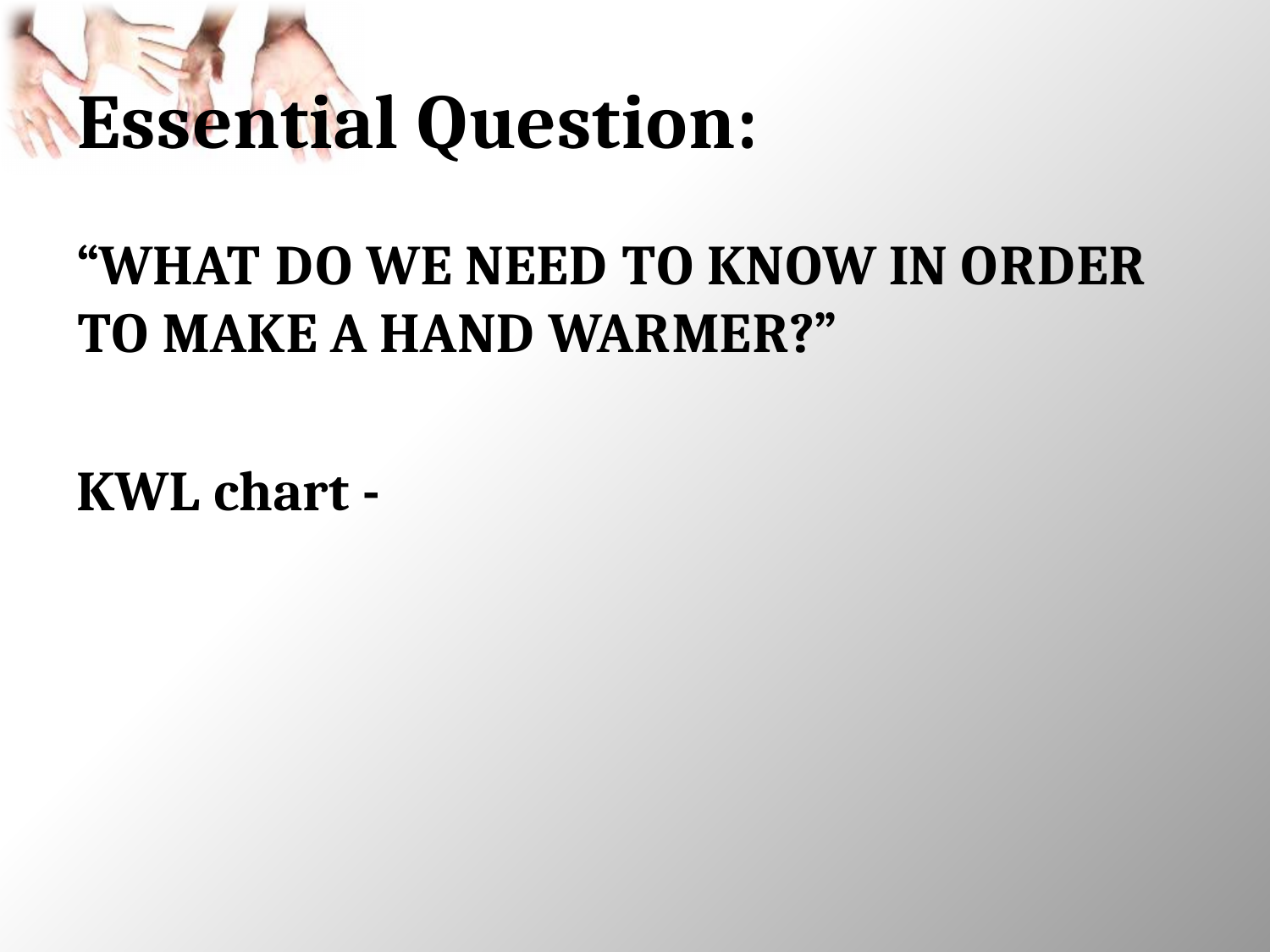

# Essential Question:
“What do we need to know in order to make a Hand Warmer?”

KWL chart -